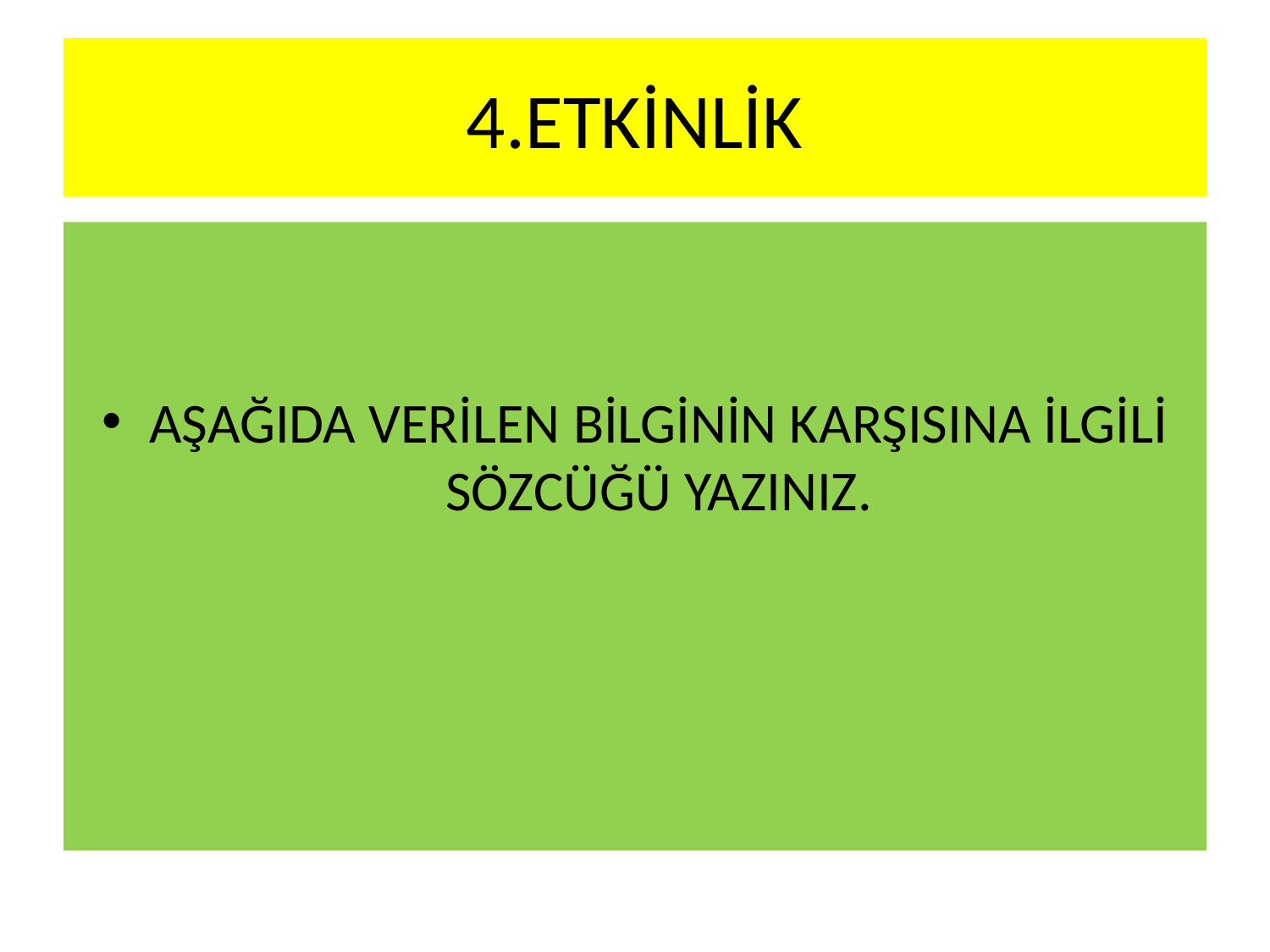

# 4.ETKİNLİK

AŞAĞIDA VERİLEN BİLGİNİN KARŞISINA İLGİLİ SÖZCÜĞÜ YAZINIZ.